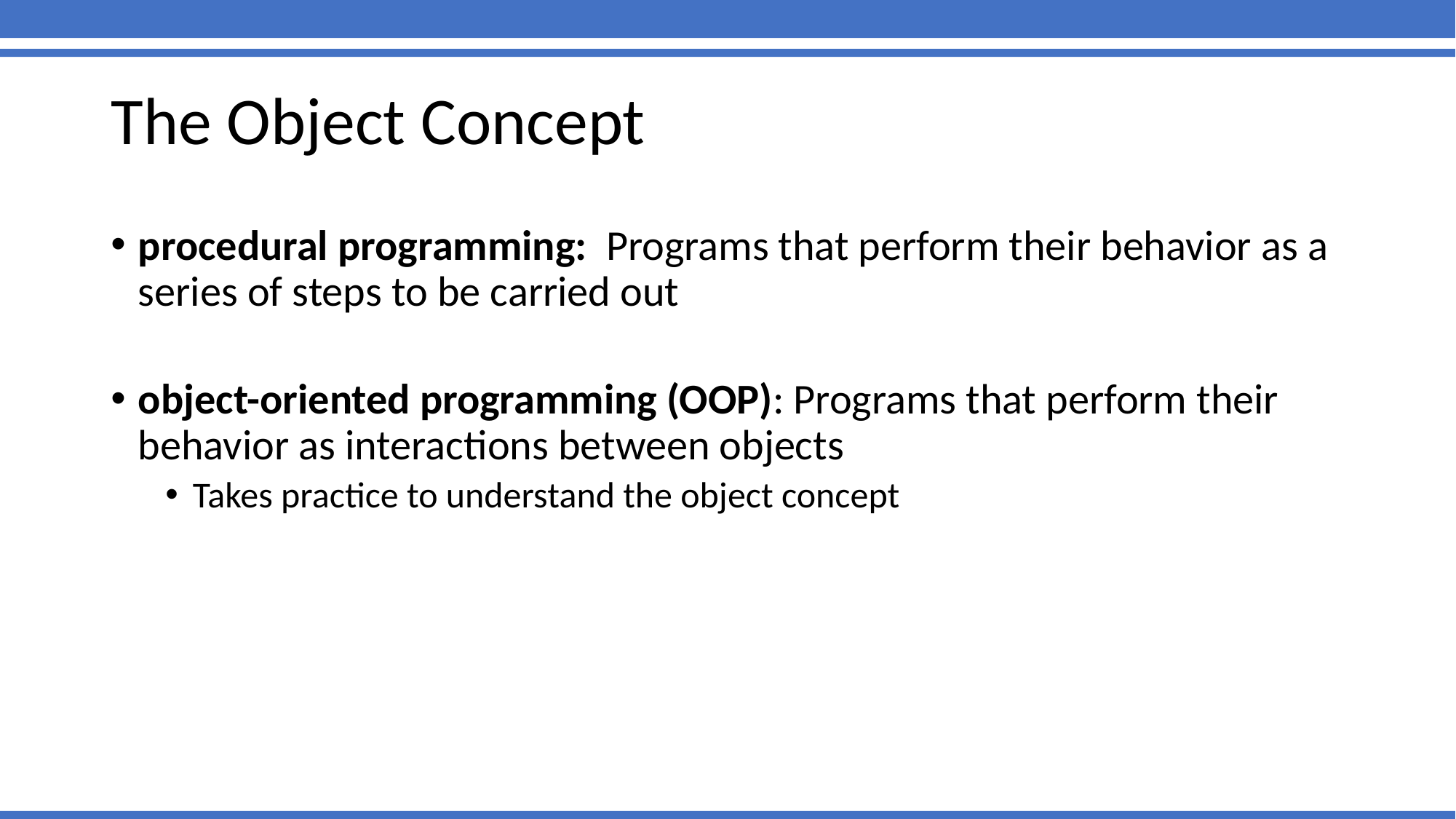

# The Object Concept
procedural programming:  Programs that perform their behavior as a series of steps to be carried out

object-oriented programming (OOP): Programs that perform their behavior as interactions between objects
Takes practice to understand the object concept